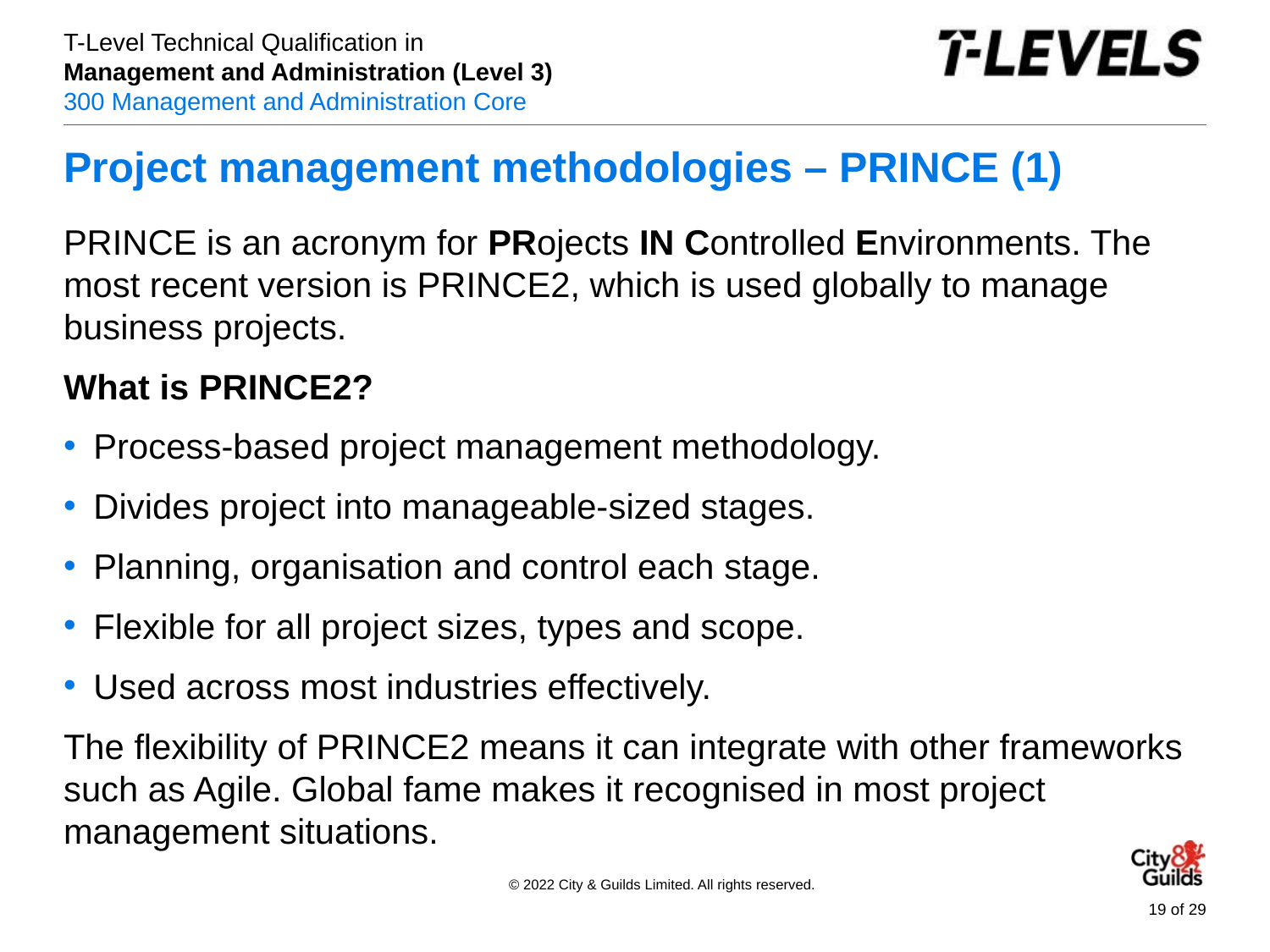

# Project management methodologies – PRINCE (1)
PRINCE is an acronym for PRojects IN Controlled Environments. The most recent version is PRINCE2, which is used globally to manage business projects.
What is PRINCE2?
Process-based project management methodology.
Divides project into manageable-sized stages.
Planning, organisation and control each stage.
Flexible for all project sizes, types and scope.
Used across most industries effectively.
The flexibility of PRINCE2 means it can integrate with other frameworks such as Agile. Global fame makes it recognised in most project management situations.